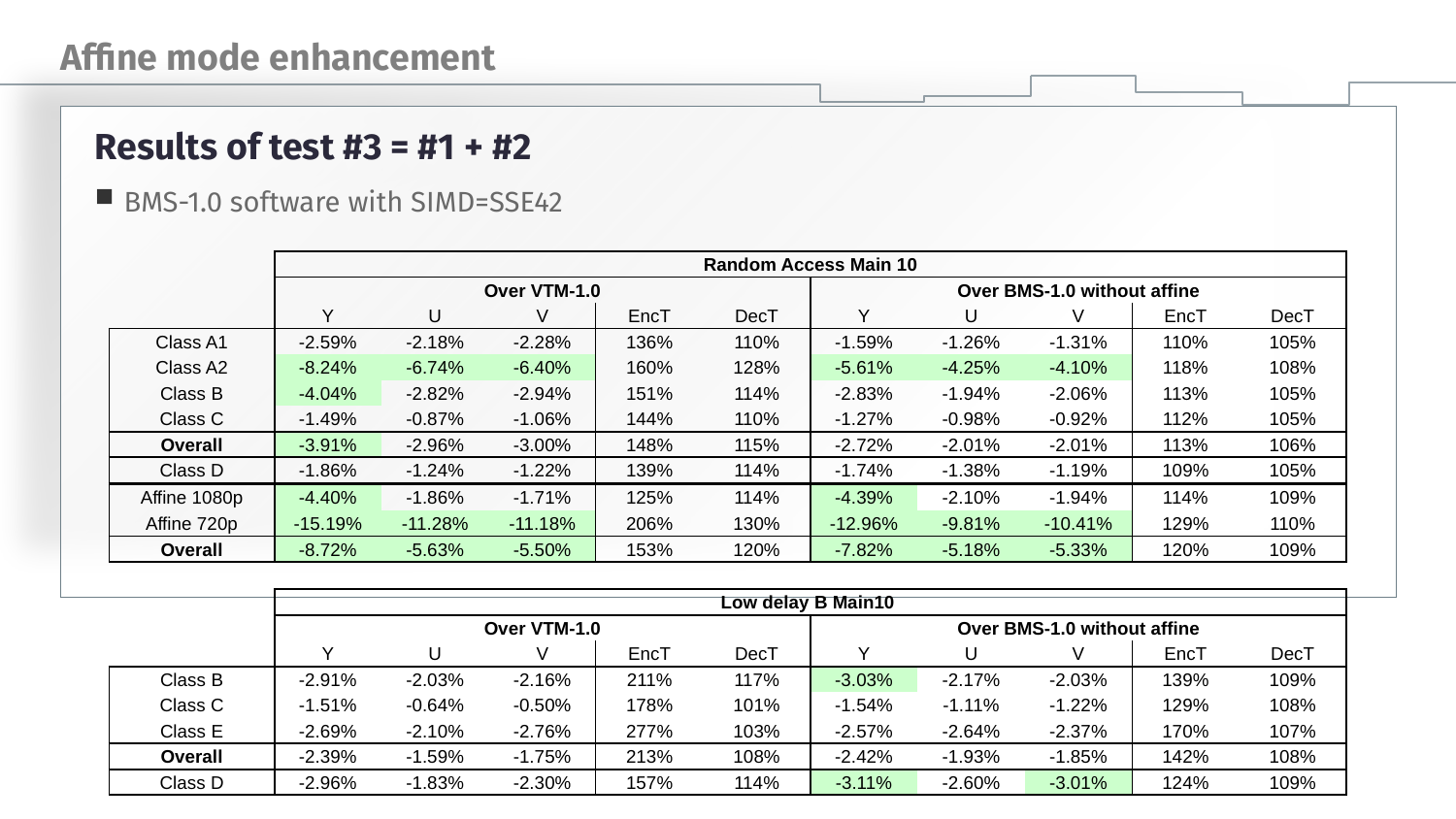

# Affine mode enhancement
Results of test #3 = #1 + #2
BMS-1.0 software with SIMD=SSE42
|  | Random Access Main 10 |  |  |  |  |  |  |  |  |  |
| --- | --- | --- | --- | --- | --- | --- | --- | --- | --- | --- |
|  | Over VTM-1.0 |  |  |  |  | Over BMS-1.0 without affine |  |  |  |  |
|  | Y | U | V | EncT | DecT | Y | U | V | EncT | DecT |
| Class A1 | -2.59% | -2.18% | -2.28% | 136% | 110% | -1.59% | -1.26% | -1.31% | 110% | 105% |
| Class A2 | -8.24% | -6.74% | -6.40% | 160% | 128% | -5.61% | -4.25% | -4.10% | 118% | 108% |
| Class B | -4.04% | -2.82% | -2.94% | 151% | 114% | -2.83% | -1.94% | -2.06% | 113% | 105% |
| Class C | -1.49% | -0.87% | -1.06% | 144% | 110% | -1.27% | -0.98% | -0.92% | 112% | 105% |
| Overall | -3.91% | -2.96% | -3.00% | 148% | 115% | -2.72% | -2.01% | -2.01% | 113% | 106% |
| Class D | -1.86% | -1.24% | -1.22% | 139% | 114% | -1.74% | -1.38% | -1.19% | 109% | 105% |
| Affine 1080p | -4.40% | -1.86% | -1.71% | 125% | 114% | -4.39% | -2.10% | -1.94% | 114% | 109% |
| --- | --- | --- | --- | --- | --- | --- | --- | --- | --- | --- |
| Affine 720p | -15.19% | -11.28% | -11.18% | 206% | 130% | -12.96% | -9.81% | -10.41% | 129% | 110% |
| Overall | -8.72% | -5.63% | -5.50% | 153% | 120% | -7.82% | -5.18% | -5.33% | 120% | 109% |
|  | Low delay B Main10 |  |  |  |  |  |  |  |  |  |
| --- | --- | --- | --- | --- | --- | --- | --- | --- | --- | --- |
|  | Over VTM-1.0 |  |  |  |  | Over BMS-1.0 without affine |  |  |  |  |
|  | Y | U | V | EncT | DecT | Y | U | V | EncT | DecT |
| Class B | -2.91% | -2.03% | -2.16% | 211% | 117% | -3.03% | -2.17% | -2.03% | 139% | 109% |
| Class C | -1.51% | -0.64% | -0.50% | 178% | 101% | -1.54% | -1.11% | -1.22% | 129% | 108% |
| Class E | -2.69% | -2.10% | -2.76% | 277% | 103% | -2.57% | -2.64% | -2.37% | 170% | 107% |
| Overall | -2.39% | -1.59% | -1.75% | 213% | 108% | -2.42% | -1.93% | -1.85% | 142% | 108% |
| Class D | -2.96% | -1.83% | -2.30% | 157% | 114% | -3.11% | -2.60% | -3.01% | 124% | 109% |